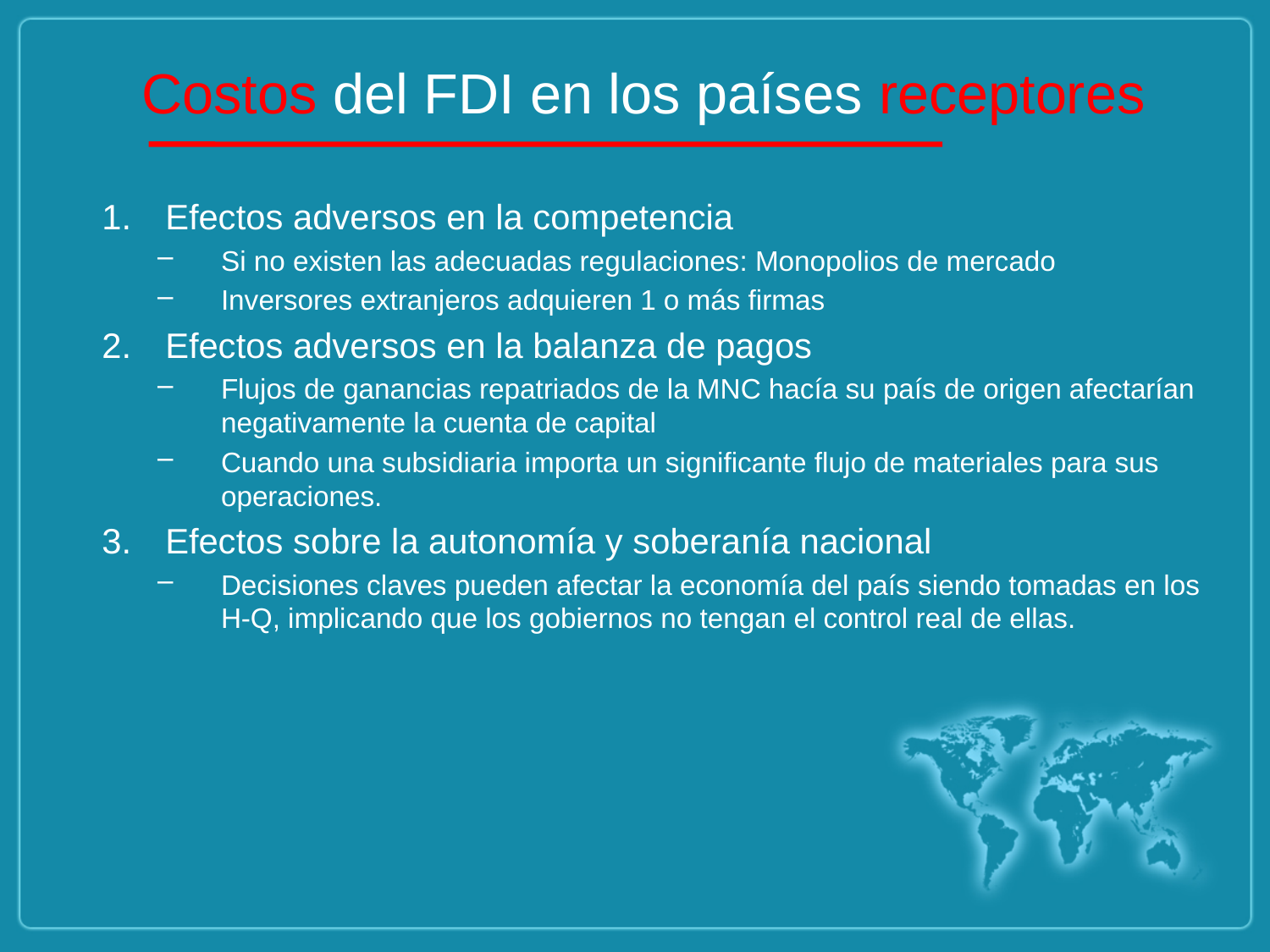

# Costos del FDI en los países receptores

Efectos adversos en la competencia
Si no existen las adecuadas regulaciones: Monopolios de mercado
Inversores extranjeros adquieren 1 o más firmas
Efectos adversos en la balanza de pagos
Flujos de ganancias repatriados de la MNC hacía su país de origen afectarían negativamente la cuenta de capital
Cuando una subsidiaria importa un significante flujo de materiales para sus operaciones.
Efectos sobre la autonomía y soberanía nacional
Decisiones claves pueden afectar la economía del país siendo tomadas en los H-Q, implicando que los gobiernos no tengan el control real de ellas.